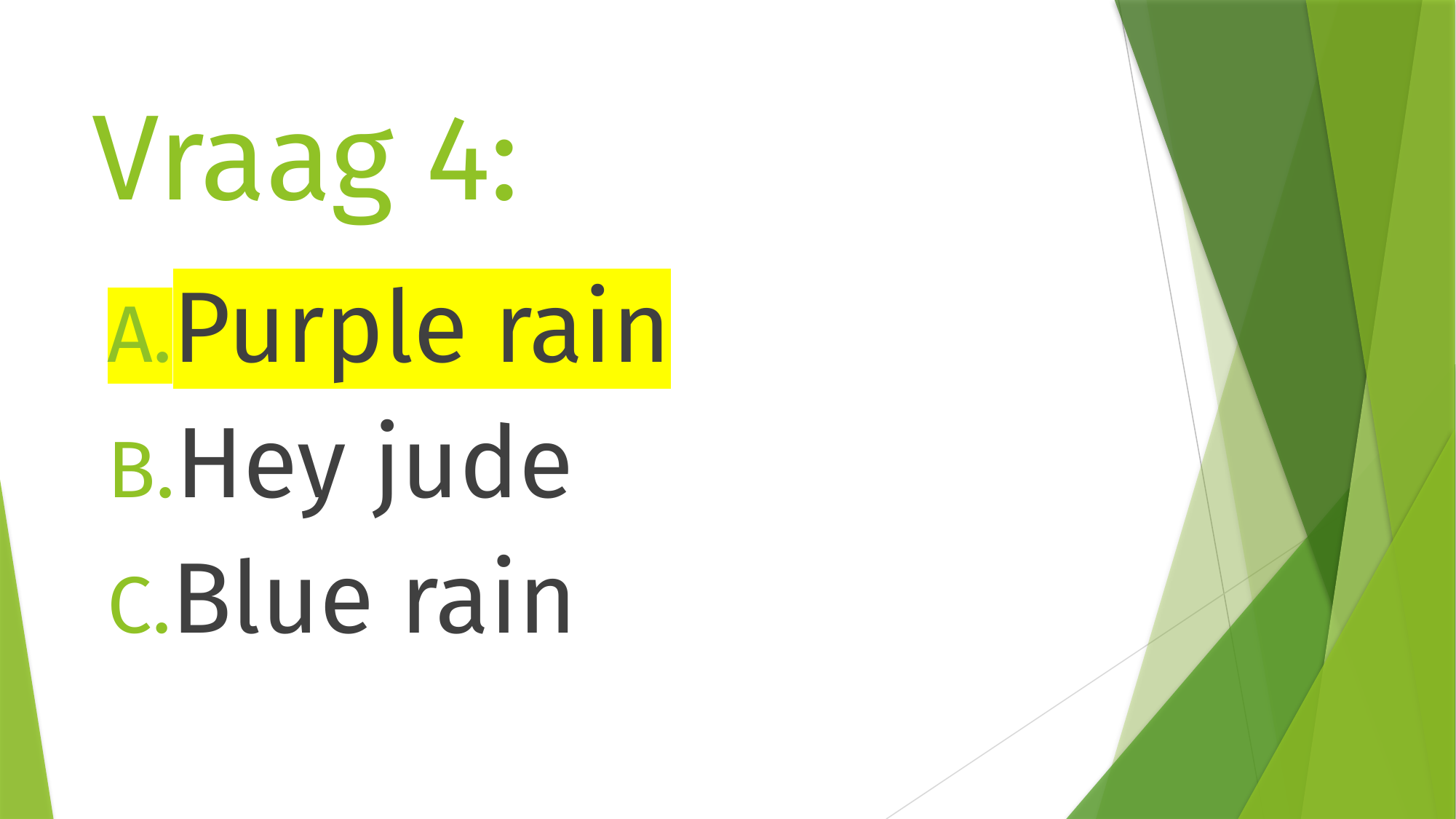

# Vraag 4:
Purple rain
Hey jude
Blue rain